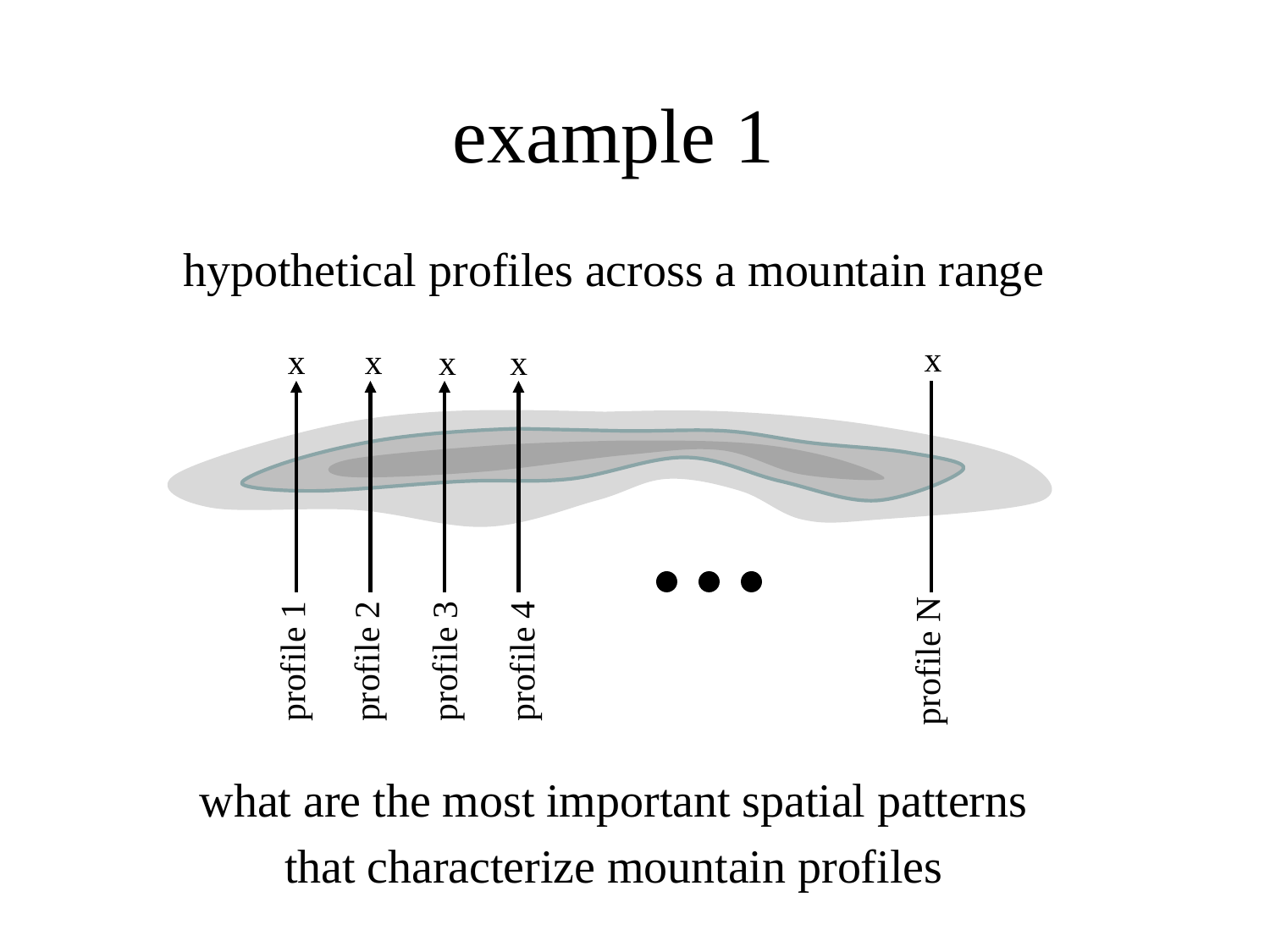

# example 1
hypothetical profiles across a mountain range

what are the most important spatial patterns
that characterize mountain profiles
x
x
x
x
x

profile 1
profile 2
profile 3
profile 4
profile N